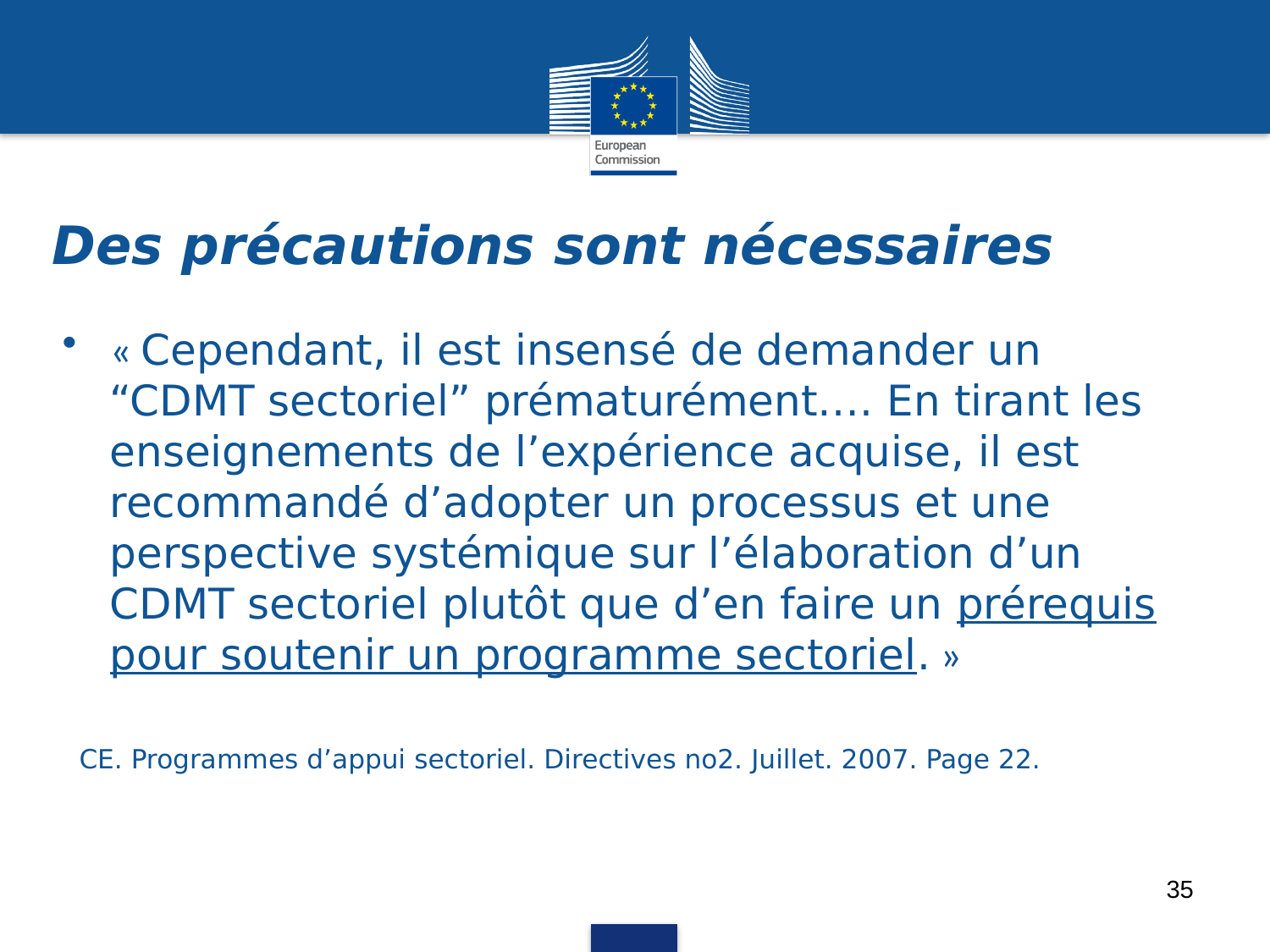

Des précautions sont nécessaires
« Cependant, il est insensé de demander un “CDMT sectoriel” prématurément…. En tirant les enseignements de l’expérience acquise, il est recommandé d’adopter un processus et une perspective systémique sur l’élaboration d’un CDMT sectoriel plutôt que d’en faire un prérequis pour soutenir un programme sectoriel. »

  CE. Programmes d’appui sectoriel. Directives no2. Juillet. 2007. Page 22.

35